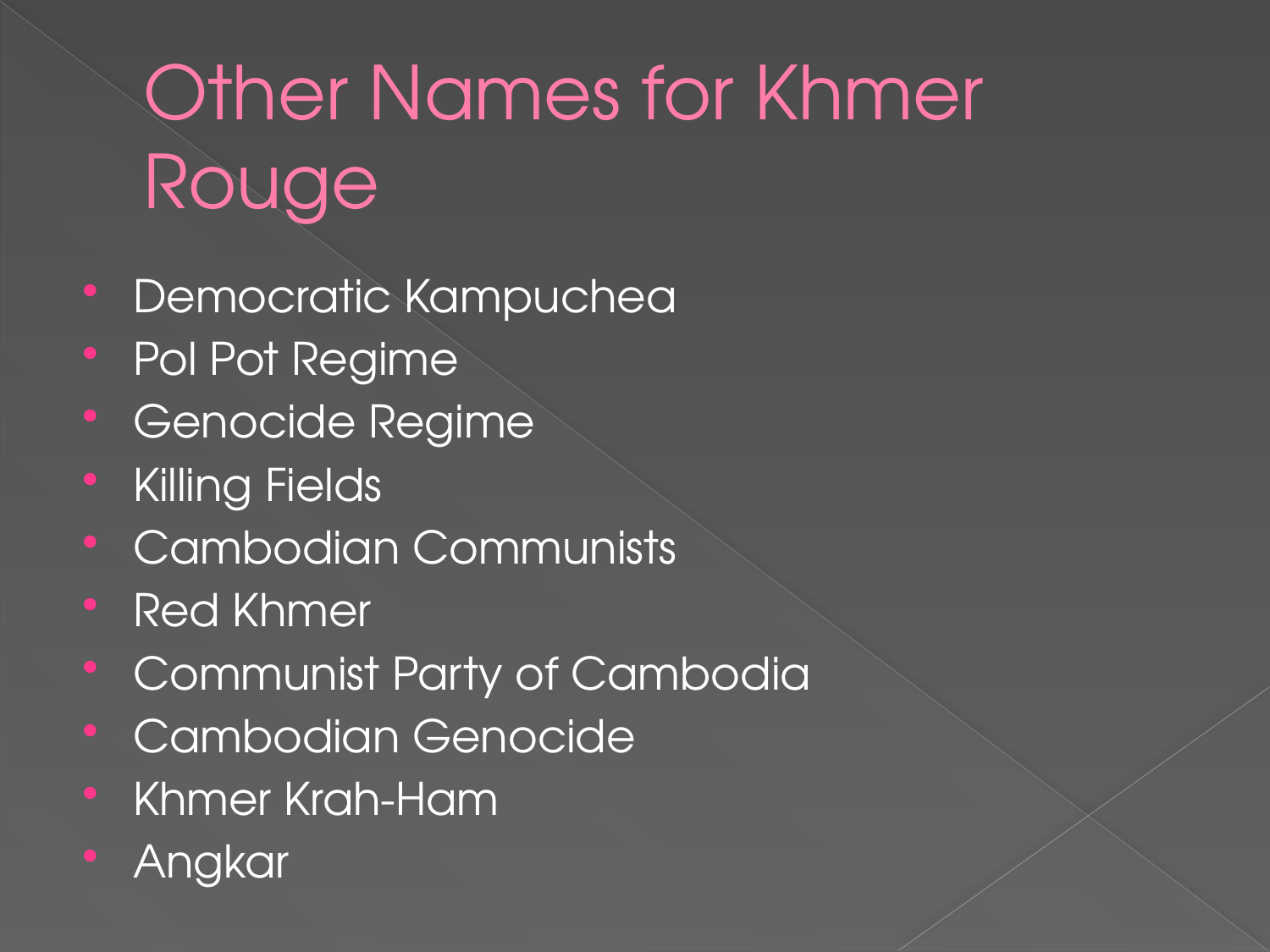

# Other Names for Khmer Rouge
Democratic Kampuchea
Pol Pot Regime
Genocide Regime
Killing Fields
Cambodian Communists
Red Khmer
Communist Party of Cambodia
Cambodian Genocide
Khmer Krah-Ham
Angkar